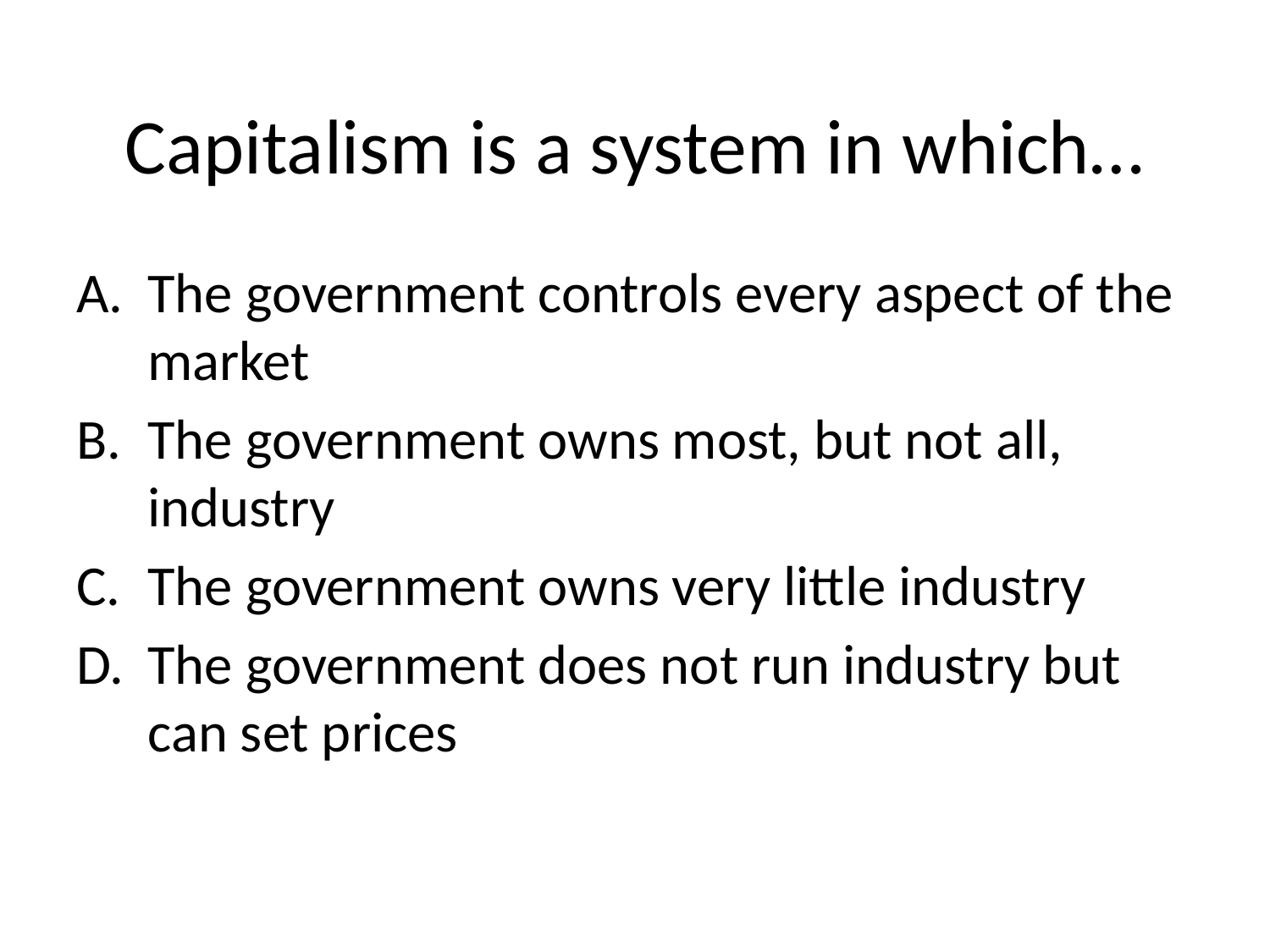

# Capitalism is a system in which…
The government controls every aspect of the market
The government owns most, but not all, industry
The government owns very little industry
The government does not run industry but can set prices